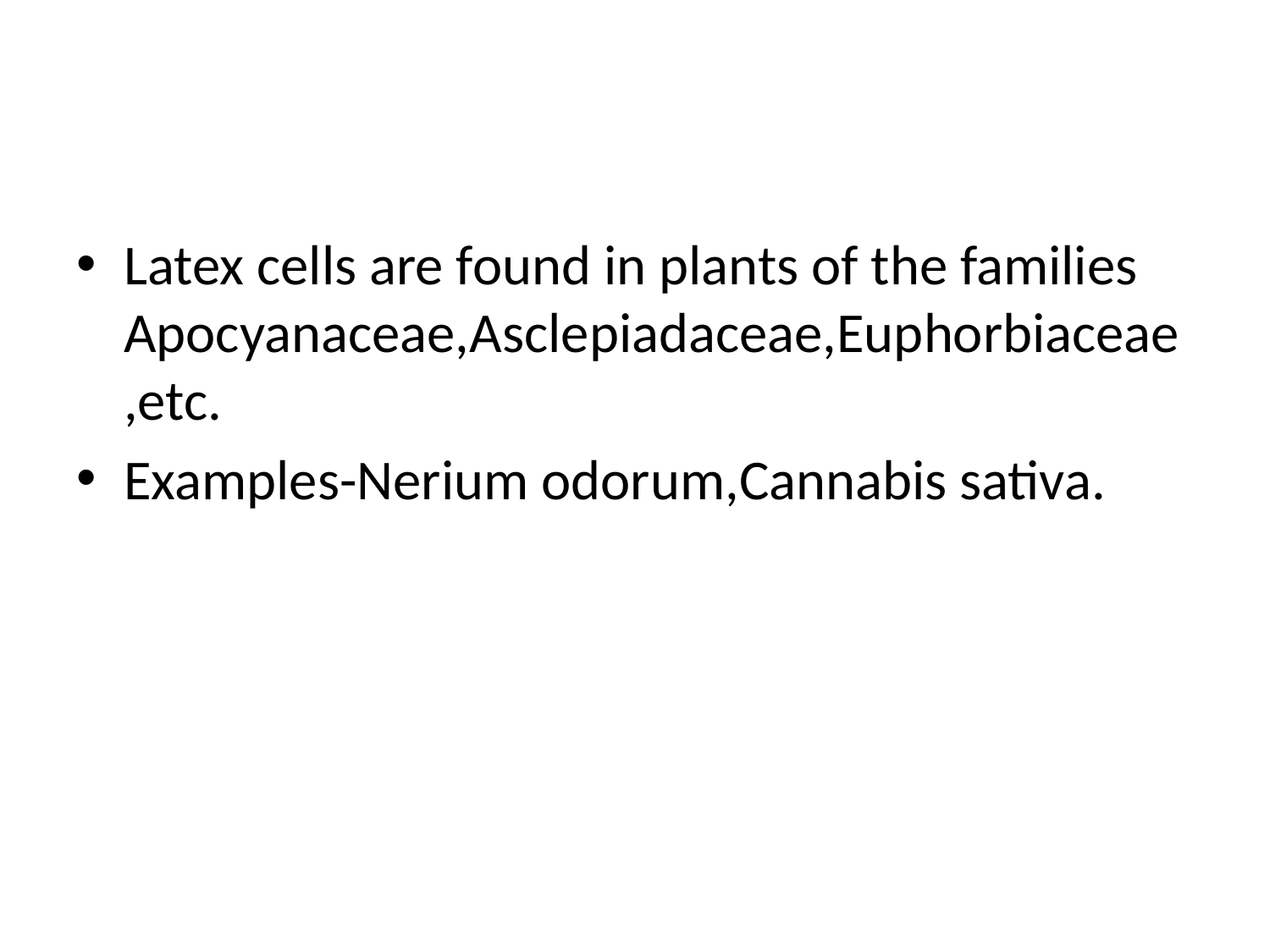

#
Latex cells are found in plants of the families Apocyanaceae,Asclepiadaceae,Euphorbiaceae,etc.
Examples-Nerium odorum,Cannabis sativa.